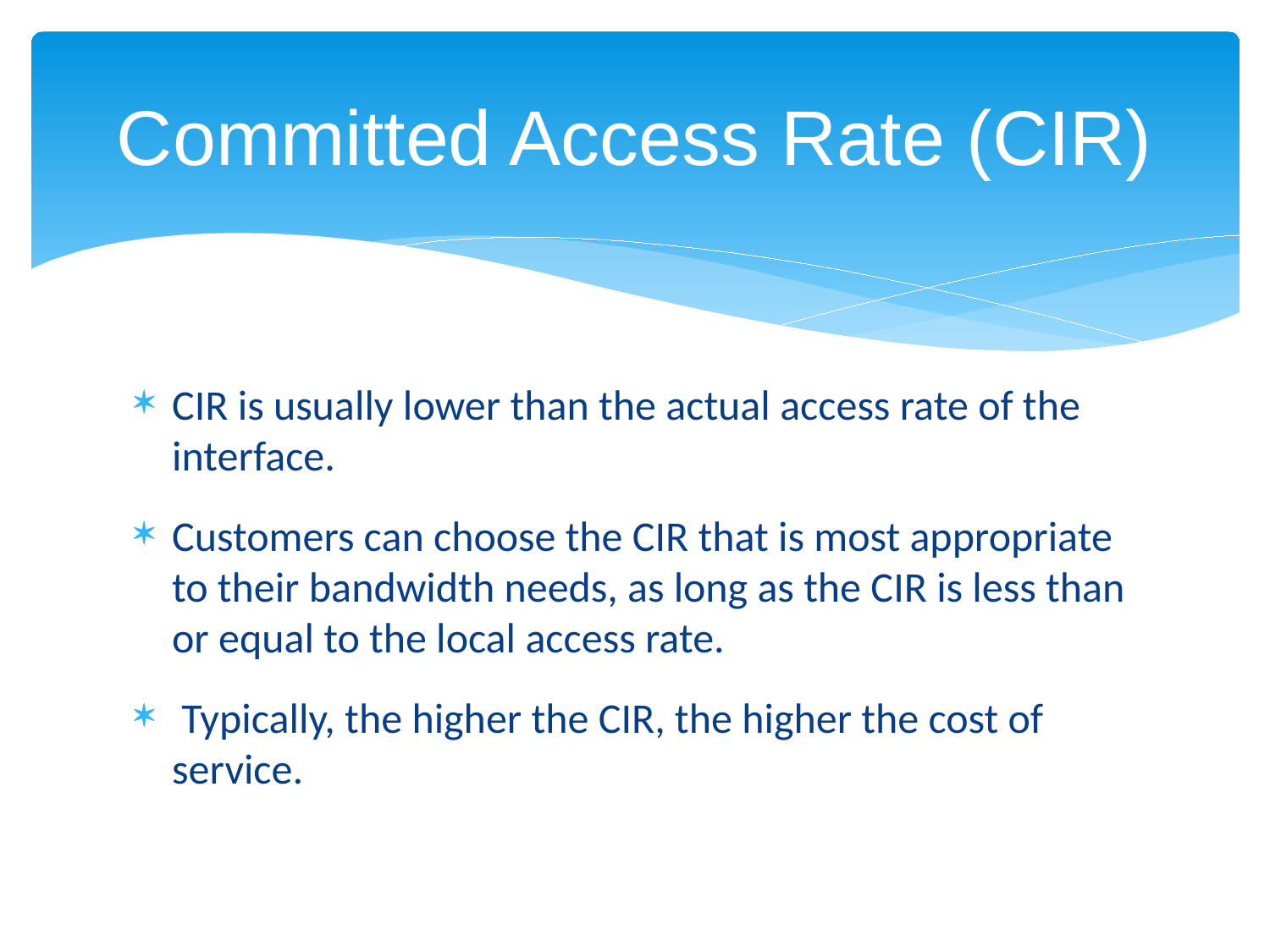

# Committed Access Rate (CIR)
CIR is usually lower than the actual access rate of the interface.
Customers can choose the CIR that is most appropriate to their bandwidth needs, as long as the CIR is less than or equal to the local access rate.
 Typically, the higher the CIR, the higher the cost of service.